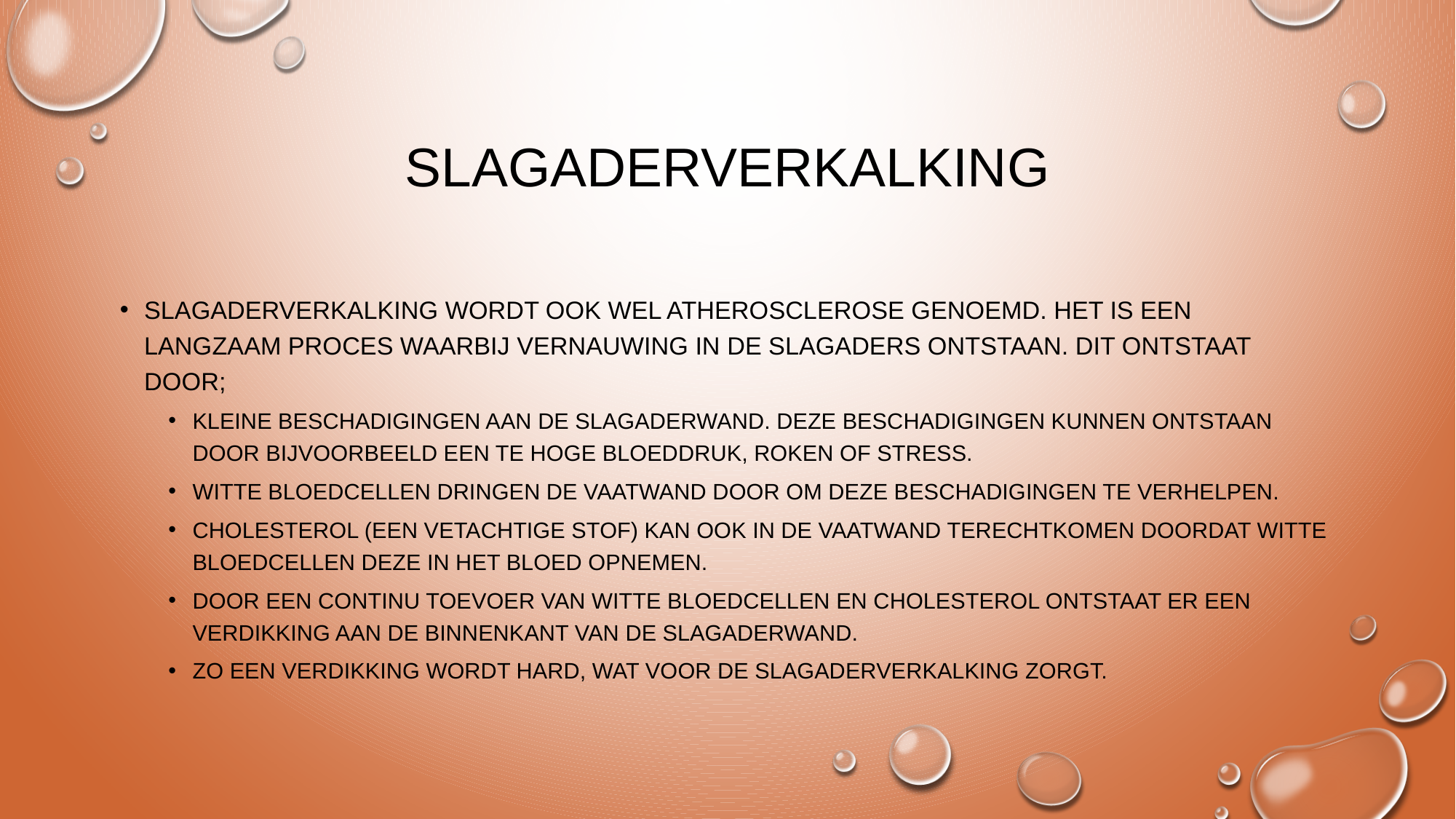

# Slagaderverkalking
Slagaderverkalking wordt ook wel atherosclerose genoemd. Het is een langzaam proces waarbij vernauwing in de slagaders ontstaan. Dit ontstaat door;
Kleine beschadigingen aan de slagaderwand. Deze beschadigingen kunnen ontstaan door bijvoorbeeld een te hoge bloeddruk, roken of stress.
Witte bloedcellen dringen de vaatwand door om deze beschadigingen te verhelpen.
Cholesterol (een vetachtige stof) kan ook in de vaatwand terechtkomen doordat witte bloedcellen deze in het bloed opnemen.
Door een continu toevoer van witte bloedcellen en cholesterol ontstaat er een verdikking aan de binnenkant van de slagaderwand.
Zo een verdikking wordt hard, wat voor de slagaderverkalking zorgt.